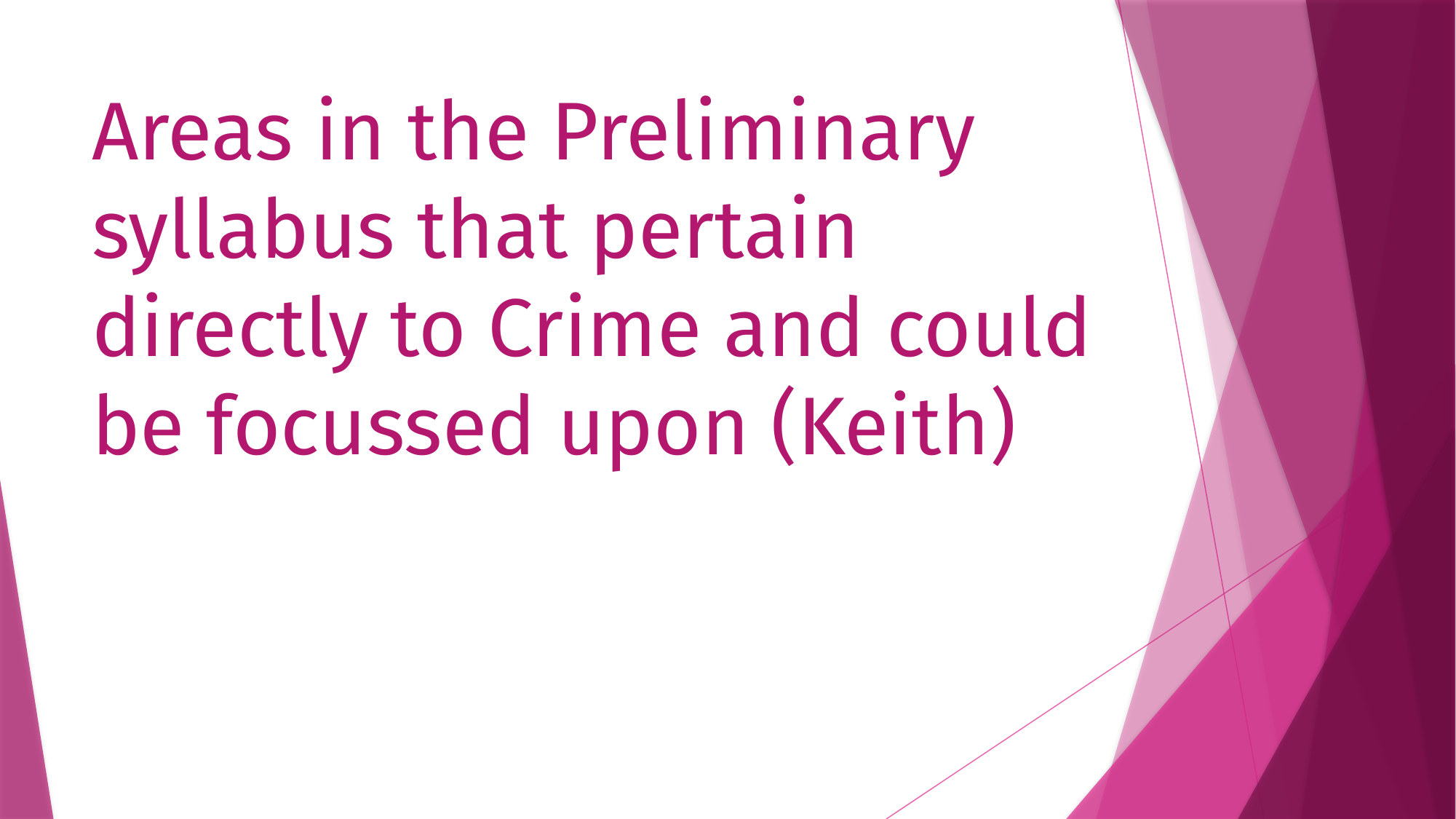

# Areas in the Preliminary syllabus that pertain directly to Crime and could be focussed upon (Keith)